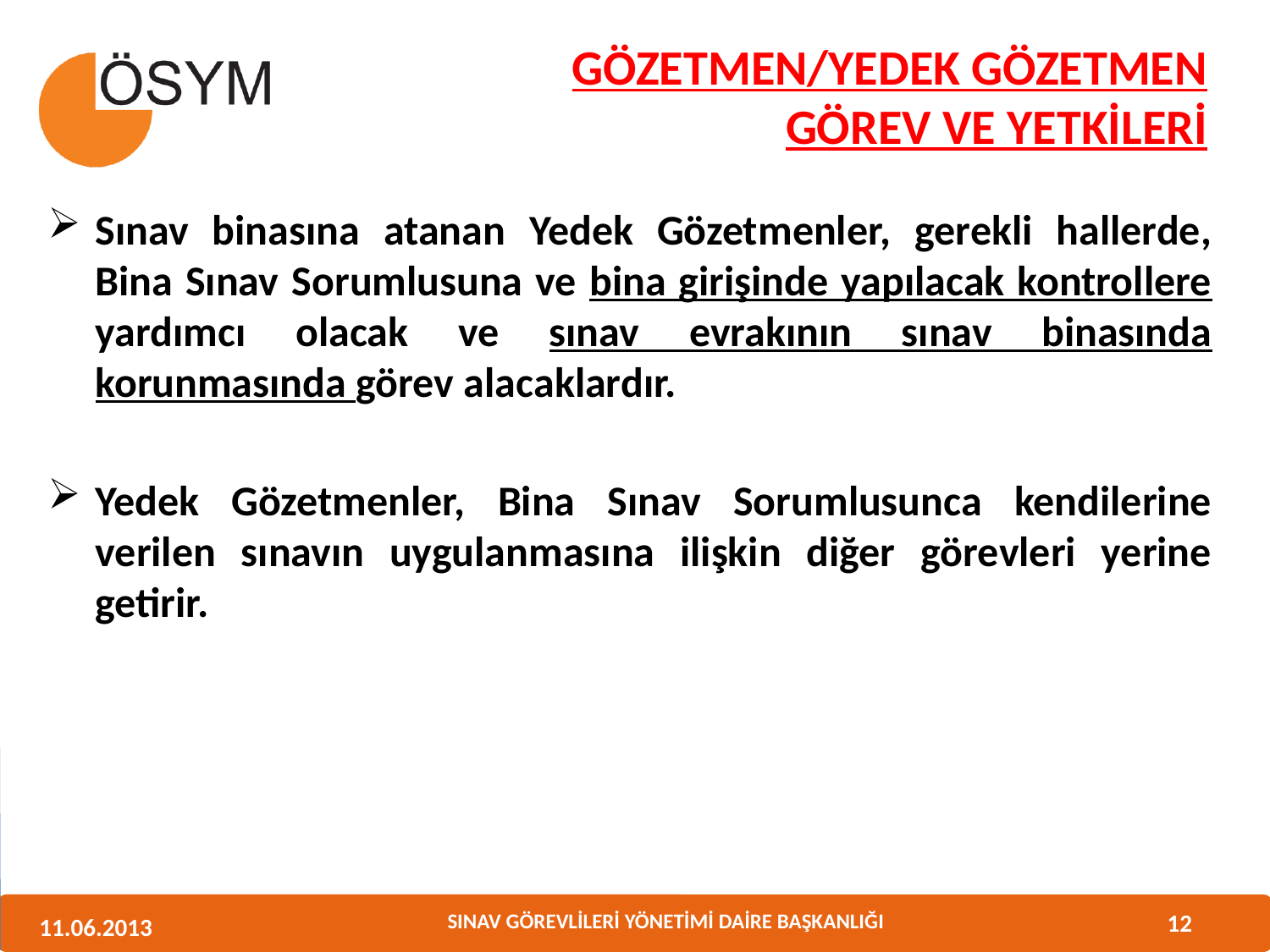

# GÖZETMEN/YEDEK GÖZETMEN GÖREV VE YETKİLERİ
Sınav binasına atanan Yedek Gözetmenler, gerekli hallerde, Bina Sınav Sorumlusuna ve bina girişinde yapılacak kontrollere yardımcı olacak ve sınav evrakının sınav binasında korunmasında görev alacaklardır.

Yedek Gözetmenler, Bina Sınav Sorumlusunca kendilerine verilen sınavın uygulanmasına ilişkin diğer görevleri yerine getirir.
12
11.06.2013